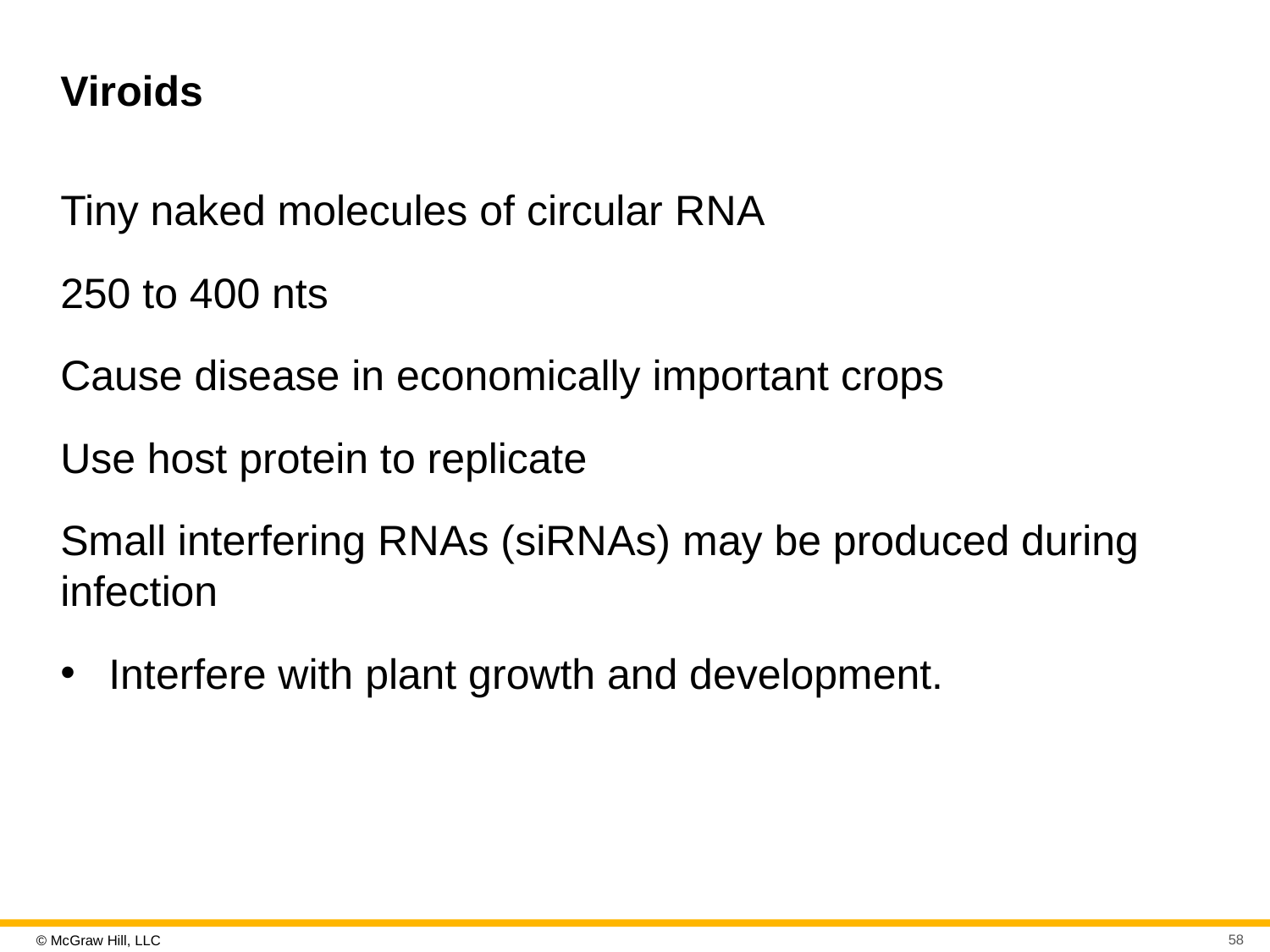

# Viroids
Tiny naked molecules of circular R N A
250 to 400 nts
Cause disease in economically important crops
Use host protein to replicate
Small interfering R N As (siR N As) may be produced during infection
Interfere with plant growth and development.
58